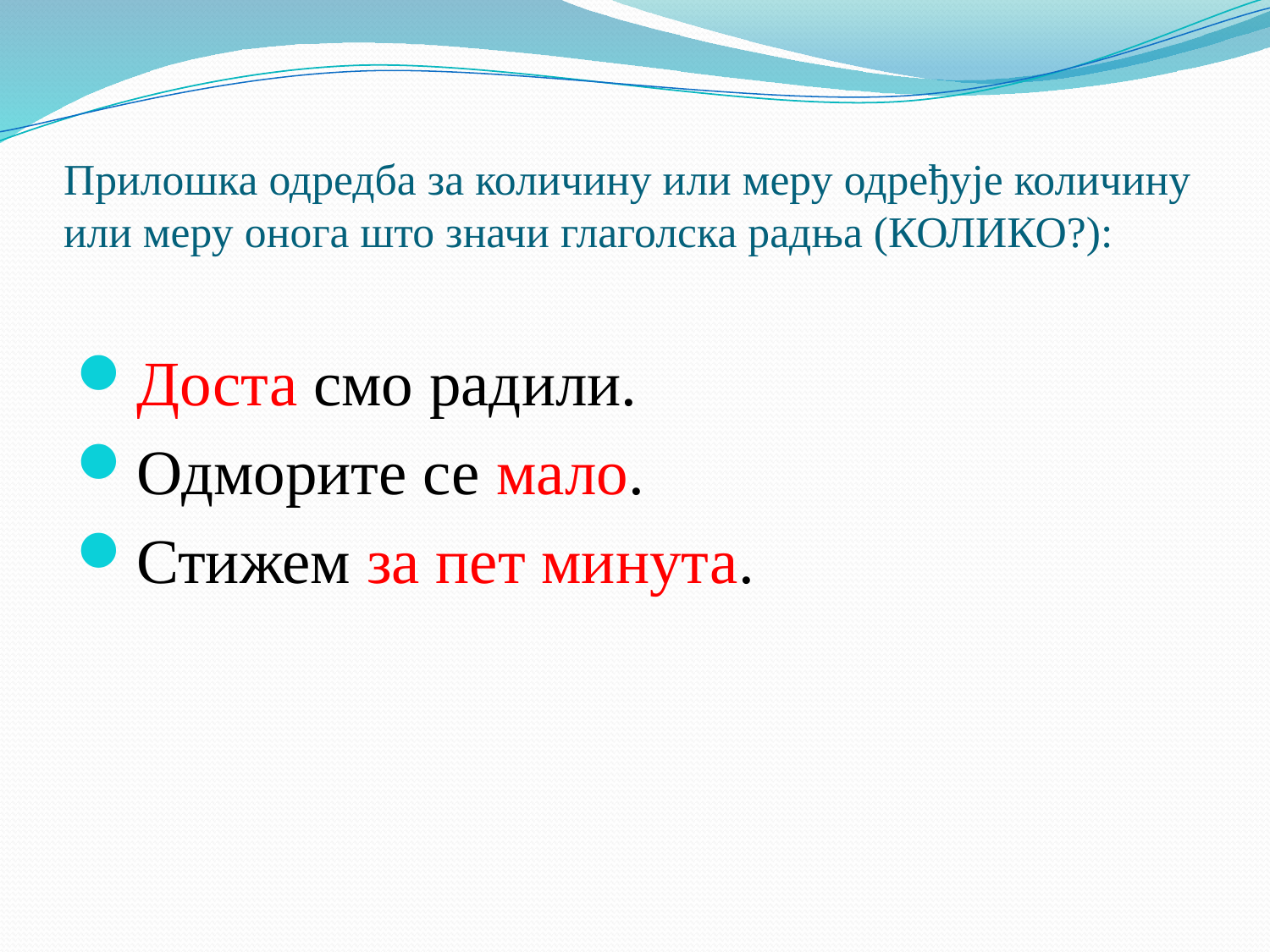

# Прилошка одредба за количину или меру одређује количину или меру онога што значи глаголска радња (КОЛИКО?):

Доста смо радили.
Одморите се мало.
Стижем за пет минута.